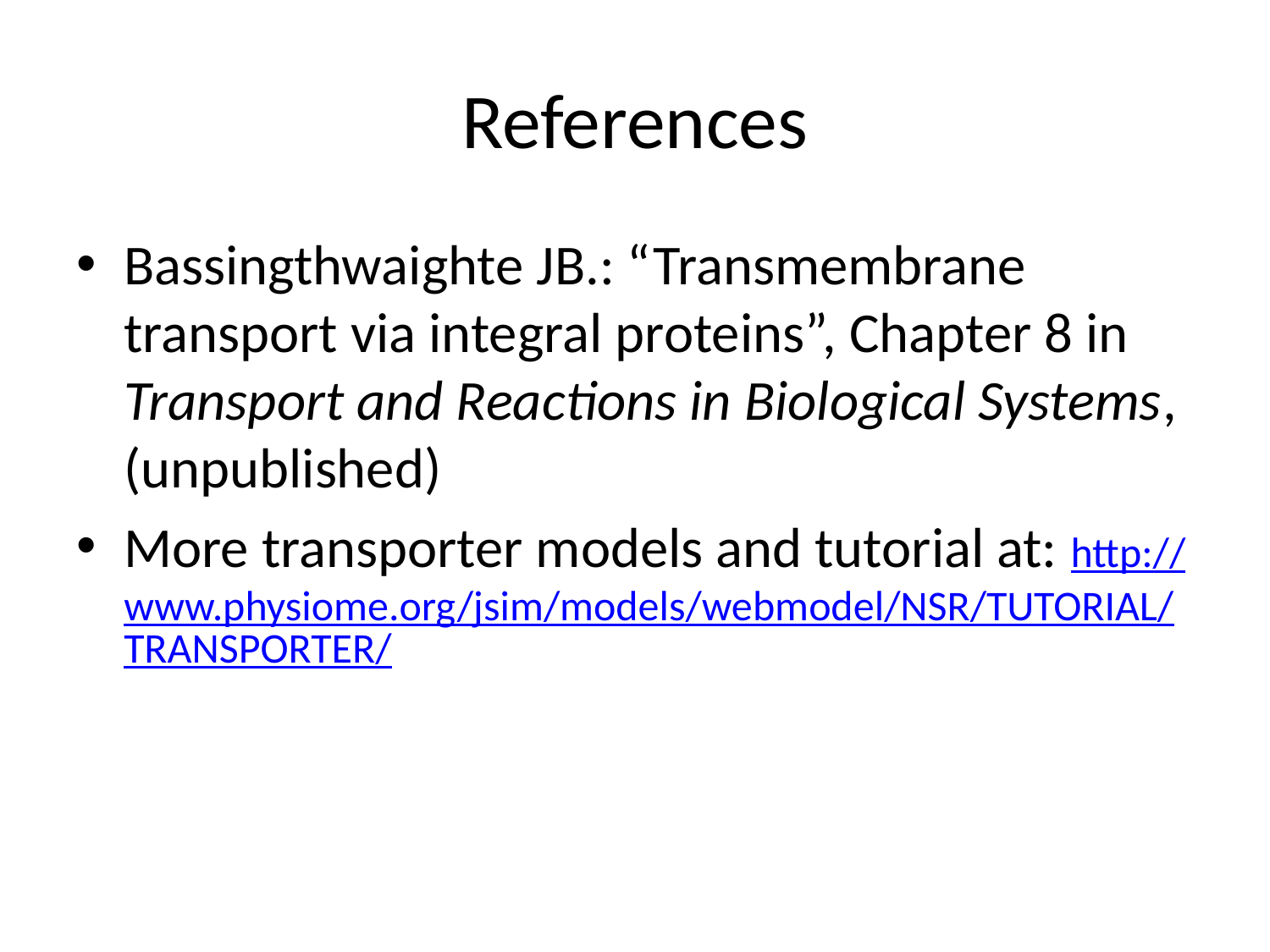

# References
Bassingthwaighte JB.: “Transmembrane transport via integral proteins”, Chapter 8 in Transport and Reactions in Biological Systems, (unpublished)
More transporter models and tutorial at: http://www.physiome.org/jsim/models/webmodel/NSR/TUTORIAL/TRANSPORTER/